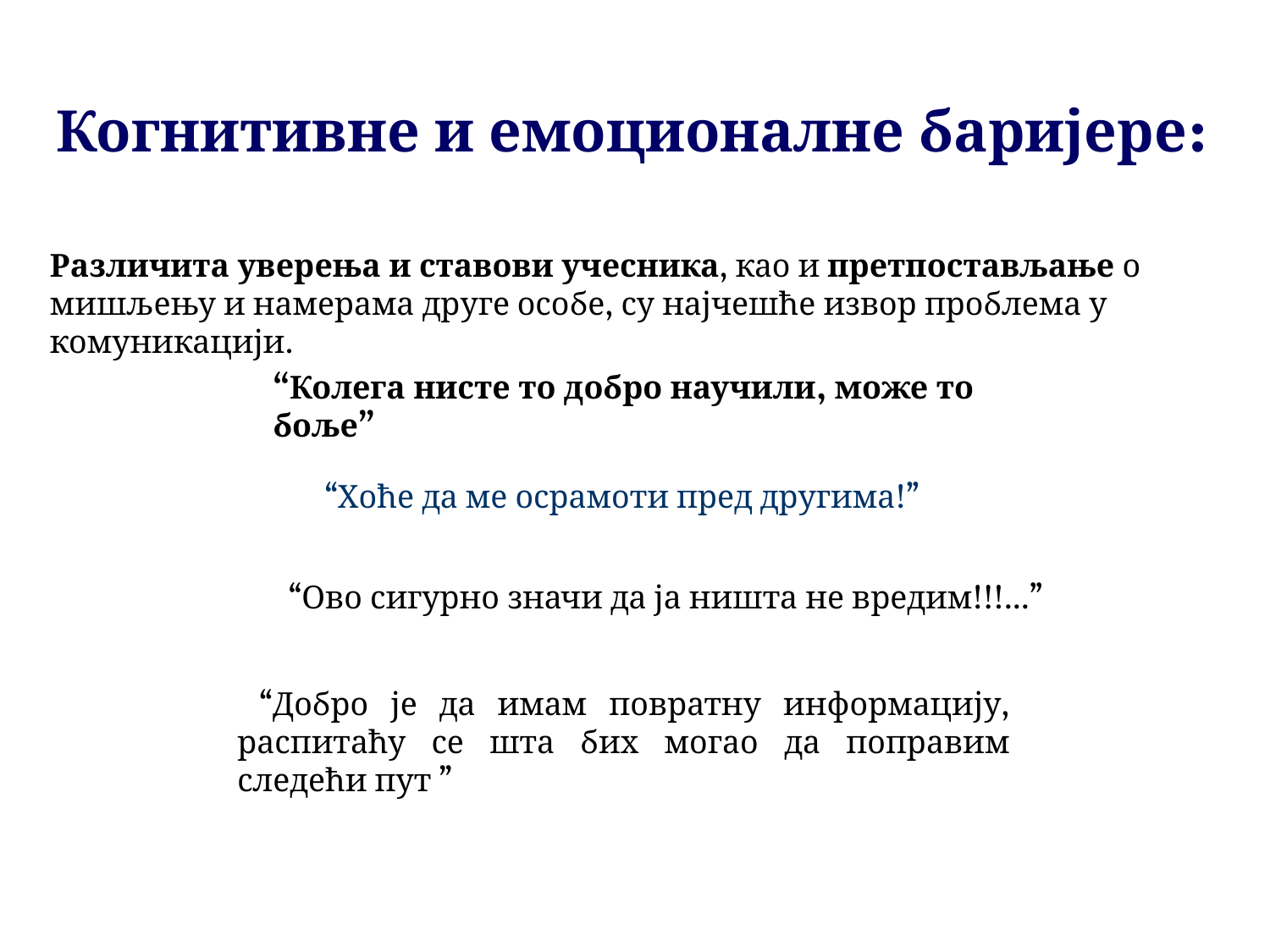

# Когнитивне и емоционалне баријере:

Различита уверења и ставови учесника, као и претпостављање о мишљењу и намерама друге особе, су најчешће извор проблема у комуникацији.
“Колега нисте то добро научили, може то боље”

 “Хоће да ме осрамоти пред другима!”
 “Ово сигурно значи да ја ништа не вредим!!!...”

 “Добро је да имам повратну информацију, распитаћу се шта бих могао да поправим следећи пут ”